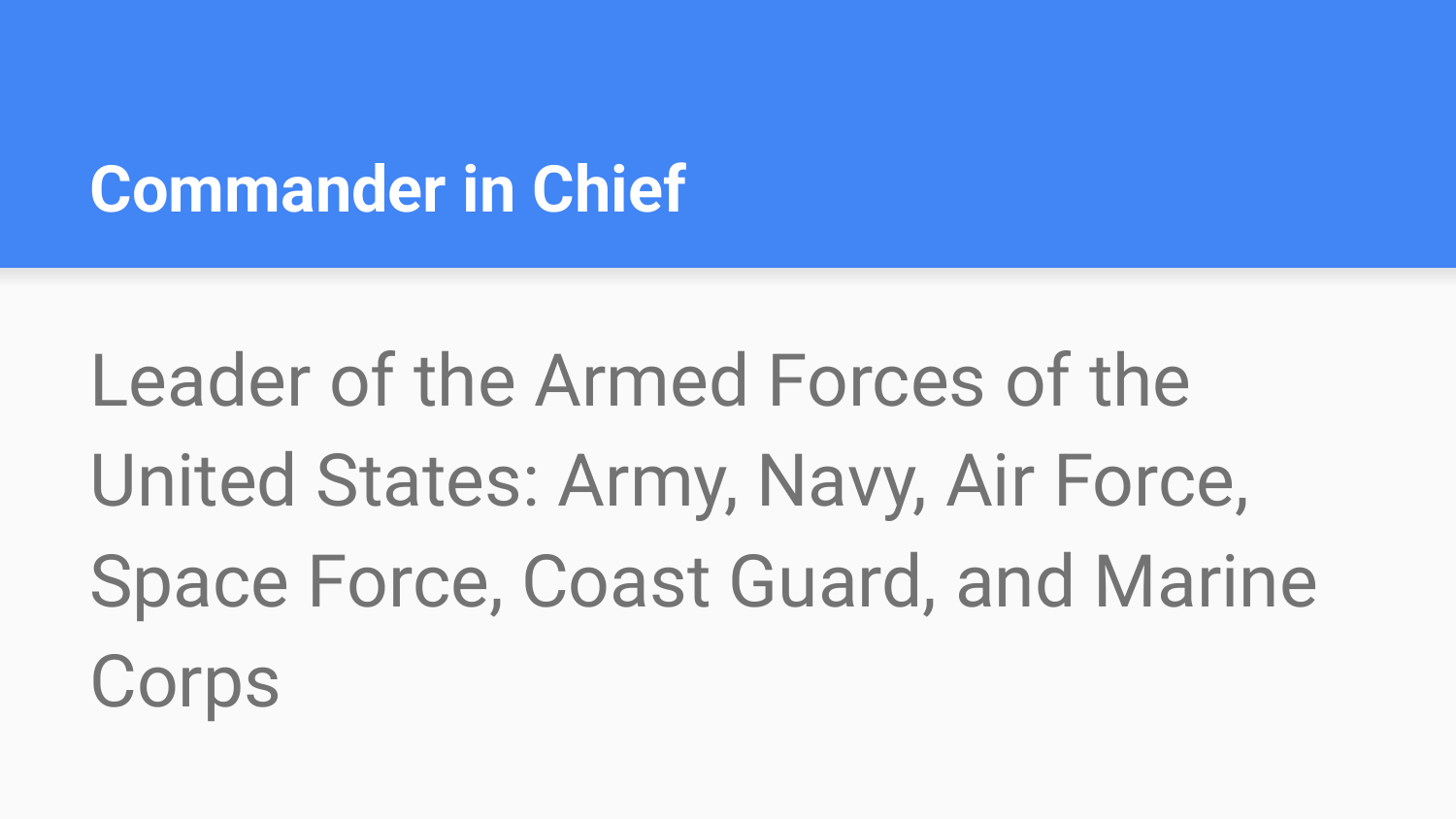

# Commander in Chief
Leader of the Armed Forces of the United States: Army, Navy, Air Force, Space Force, Coast Guard, and Marine Corps